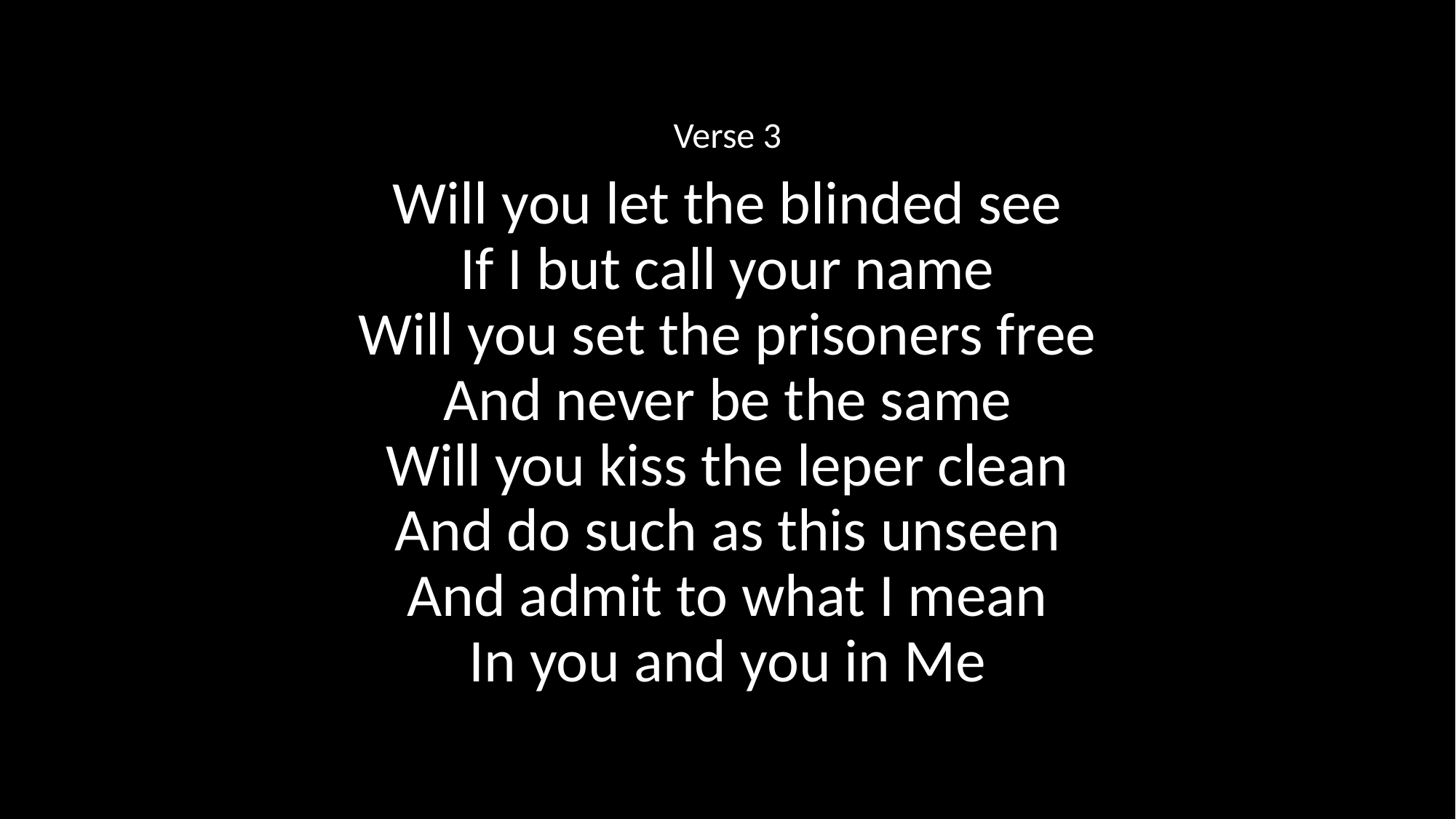

Verse 3
Will you let the blinded see
If I but call your name
Will you set the prisoners free
And never be the same
Will you kiss the leper clean
And do such as this unseen
And admit to what I mean
In you and you in Me